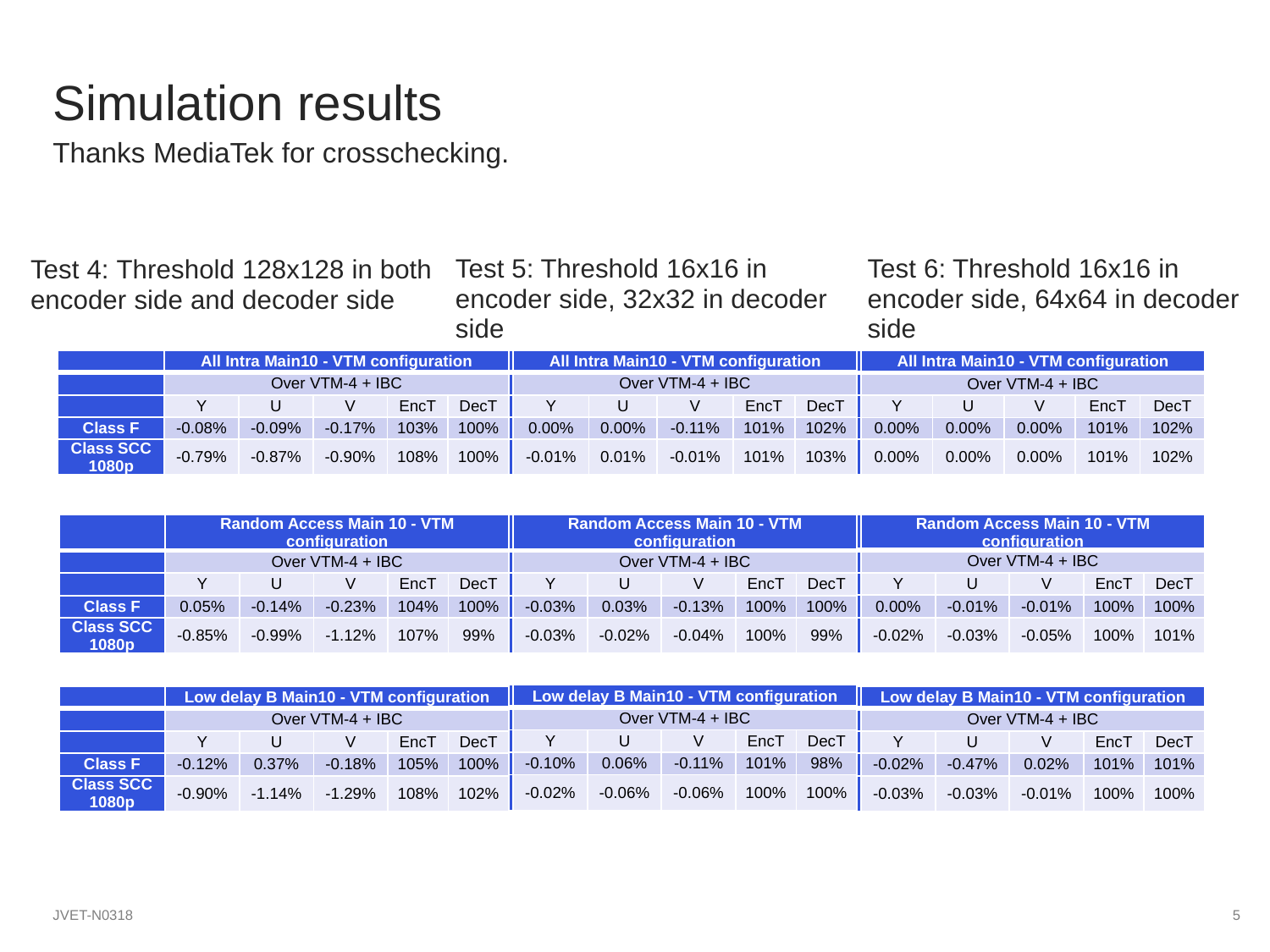

# Simulation results
Thanks MediaTek for crosschecking.
Test 5: Threshold 16x16 in encoder side, 32x32 in decoder side

Test 6: Threshold 16x16 in encoder side, 64x64 in decoder side

Test 4: Threshold 128x128 in both encoder side and decoder side

|  | All Intra Main10 - VTM configuration |  |  |  |  |
| --- | --- | --- | --- | --- | --- |
|  | Over VTM-4 + IBC |  |  |  |  |
|  | Y | U | V | EncT | DecT |
| Class F | -0.08% | -0.09% | -0.17% | 103% | 100% |
| Class SCC 1080p | -0.79% | -0.87% | -0.90% | 108% | 100% |
|  | All Intra Main10 - VTM configuration |  |  |  |  |
| --- | --- | --- | --- | --- | --- |
|  | Over VTM-4 + IBC |  |  |  |  |
|  | Y | U | V | EncT | DecT |
| Class F | 0.00% | 0.00% | -0.11% | 101% | 102% |
| Class SCC 1080p | -0.01% | 0.01% | -0.01% | 101% | 103% |
|  | All Intra Main10 - VTM configuration |  |  |  |  |
| --- | --- | --- | --- | --- | --- |
|  | Over VTM-4 + IBC |  |  |  |  |
|  | Y | U | V | EncT | DecT |
| Class F | 0.00% | 0.00% | 0.00% | 101% | 102% |
| Class SCC 1080p | 0.00% | 0.00% | 0.00% | 101% | 102% |
|  | Random Access Main 10 - VTM configuration |  |  |  |  |
| --- | --- | --- | --- | --- | --- |
|  | Over VTM-4 + IBC |  |  |  |  |
|  | Y | U | V | EncT | DecT |
| Class F | 0.00% | -0.01% | -0.01% | 100% | 100% |
| Class SCC 1080p | -0.02% | -0.03% | -0.05% | 100% | 101% |
|  | Random Access Main 10 - VTM configuration |  |  |  |  |
| --- | --- | --- | --- | --- | --- |
|  | Over VTM-4 + IBC |  |  |  |  |
|  | Y | U | V | EncT | DecT |
| Class F | 0.05% | -0.14% | -0.23% | 104% | 100% |
| Class SCC 1080p | -0.85% | -0.99% | -1.12% | 107% | 99% |
|  | Random Access Main 10 - VTM configuration |  |  |  |  |
| --- | --- | --- | --- | --- | --- |
|  | Over VTM-4 + IBC |  |  |  |  |
|  | Y | U | V | EncT | DecT |
| Class F | -0.03% | 0.03% | -0.13% | 100% | 100% |
| Class SCC 1080p | -0.03% | -0.02% | -0.04% | 100% | 99% |
|  | Low delay B Main10 - VTM configuration |  |  |  |  |
| --- | --- | --- | --- | --- | --- |
|  | Over VTM-4 + IBC |  |  |  |  |
|  | Y | U | V | EncT | DecT |
| Class F | -0.10% | 0.06% | -0.11% | 101% | 98% |
| Class SCC 1080p | -0.02% | -0.06% | -0.06% | 100% | 100% |
|  | Low delay B Main10 - VTM configuration |  |  |  |  |
| --- | --- | --- | --- | --- | --- |
|  | Over VTM-4 + IBC |  |  |  |  |
|  | Y | U | V | EncT | DecT |
| Class F | -0.12% | 0.37% | -0.18% | 105% | 100% |
| Class SCC 1080p | -0.90% | -1.14% | -1.29% | 108% | 102% |
|  | Low delay B Main10 - VTM configuration |  |  |  |  |
| --- | --- | --- | --- | --- | --- |
|  | Over VTM-4 + IBC |  |  |  |  |
|  | Y | U | V | EncT | DecT |
| Class F | -0.02% | -0.47% | 0.02% | 101% | 101% |
| Class SCC 1080p | -0.03% | -0.03% | -0.01% | 100% | 100% |
JVET-N0318